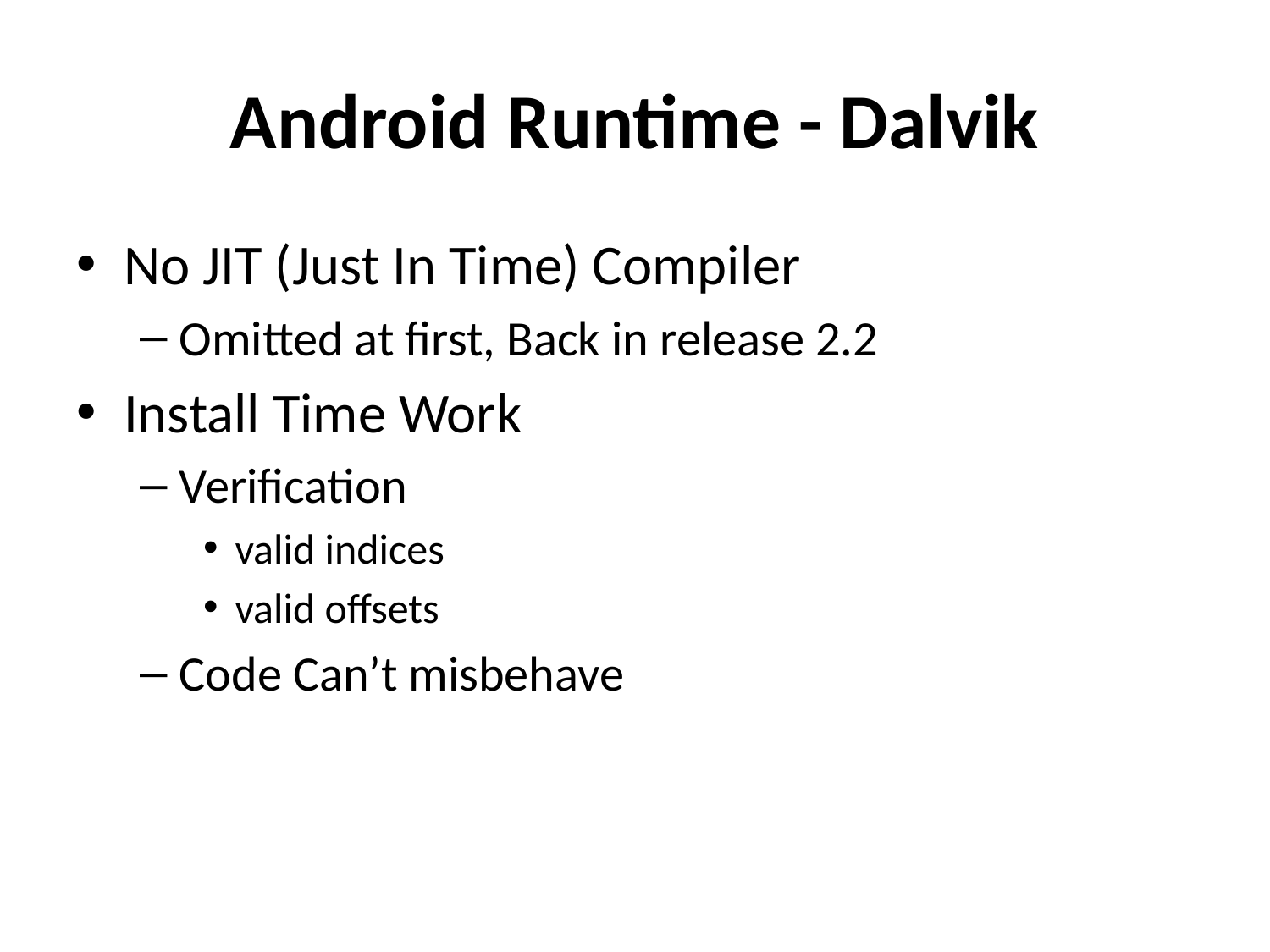

# Android Runtime - Dalvik
No JIT (Just In Time) Compiler
Omitted at first, Back in release 2.2
Install Time Work
Verification
valid indices
valid offsets
Code Can’t misbehave